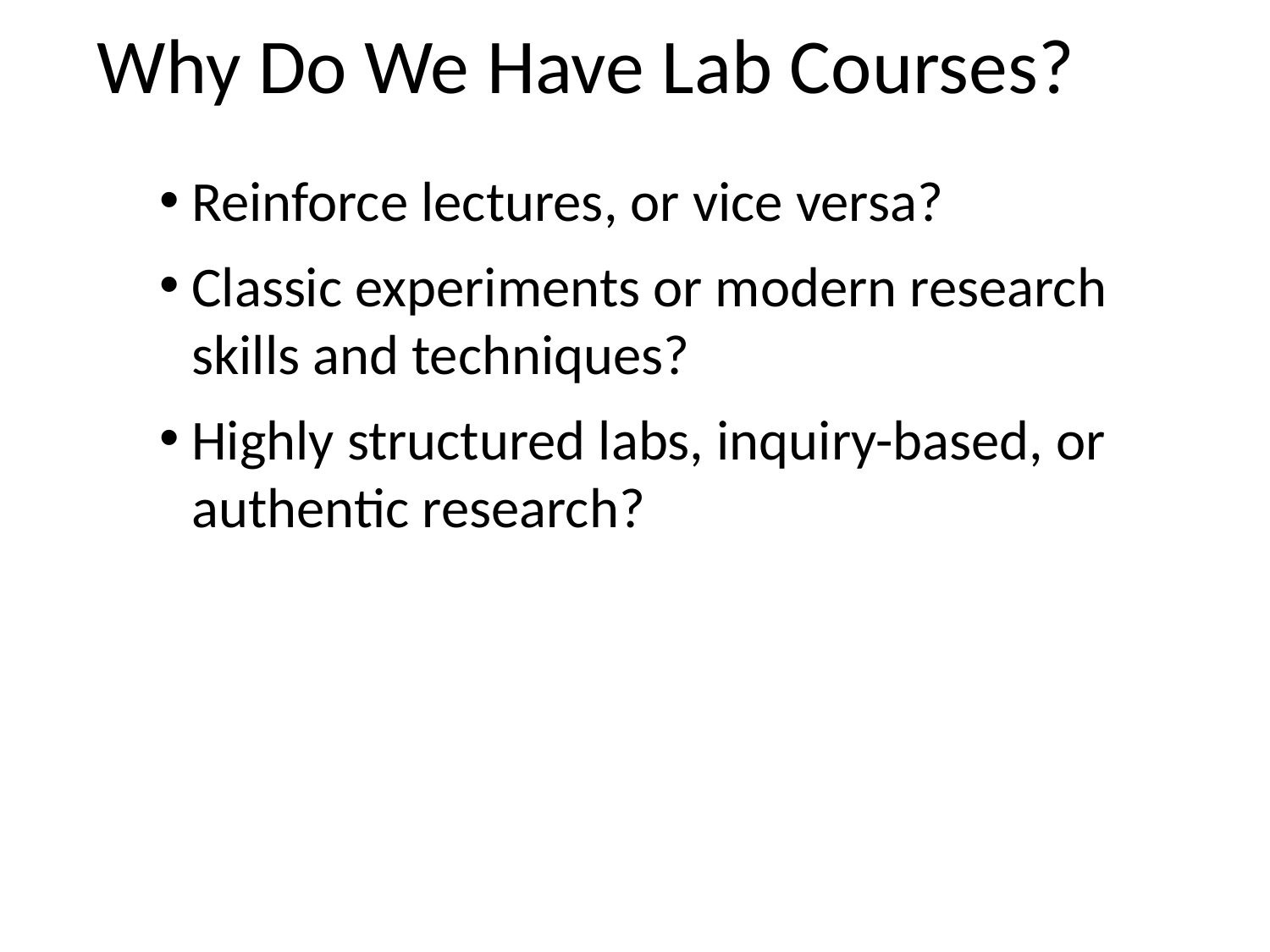

# Why Do We Have Lab Courses?
Reinforce lectures, or vice versa?
Classic experiments or modern research skills and techniques?
Highly structured labs, inquiry-based, or authentic research?